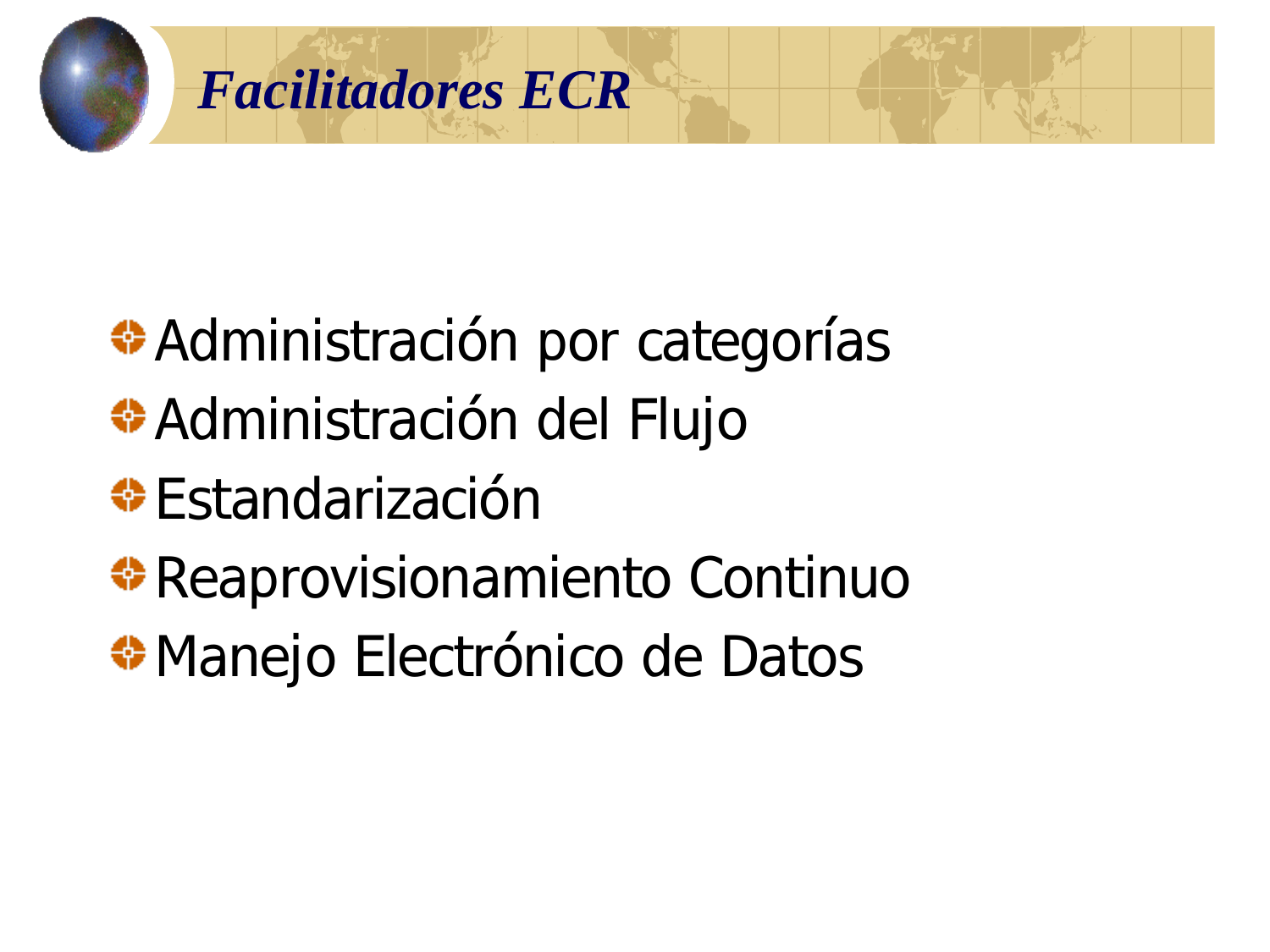

# Facilitadores ECR
Administración por categorías
Administración del Flujo
Estandarización
Reaprovisionamiento Continuo
Manejo Electrónico de Datos